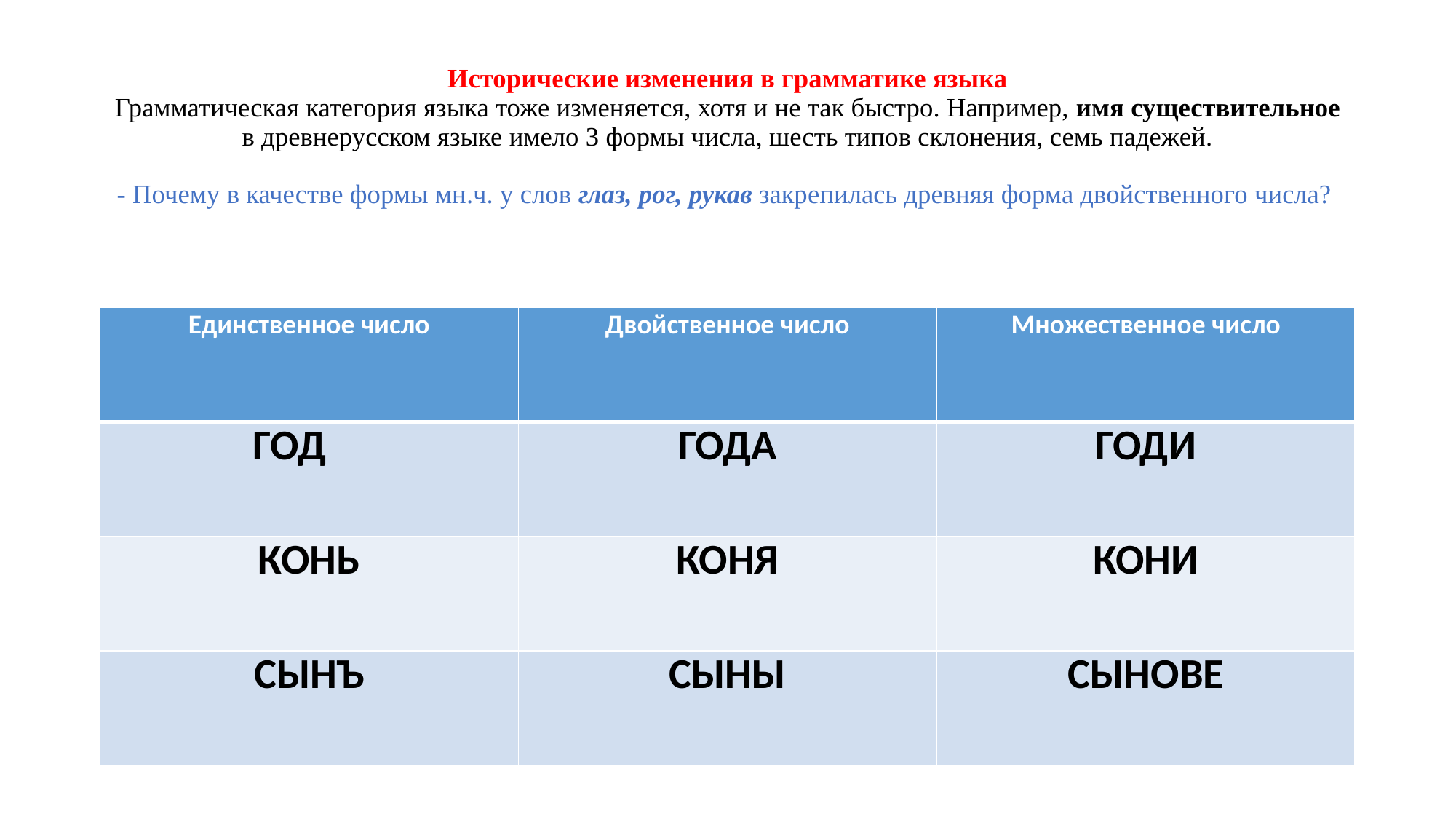

# Исторические изменения в грамматике языка Грамматическая категория языка тоже изменяется, хотя и не так быстро. Например, имя существительное в древнерусском языке имело 3 формы числа, шесть типов склонения, семь падежей. - Почему в качестве формы мн.ч. у слов глаз, рог, рукав закрепилась древняя форма двойственного числа?
| Единственное число | Двойственное число | Множественное число |
| --- | --- | --- |
| ГОД | ГОДА | ГОДИ |
| КОНЬ | КОНЯ | КОНИ |
| СЫНЪ | СЫНЫ | СЫНОВЕ |